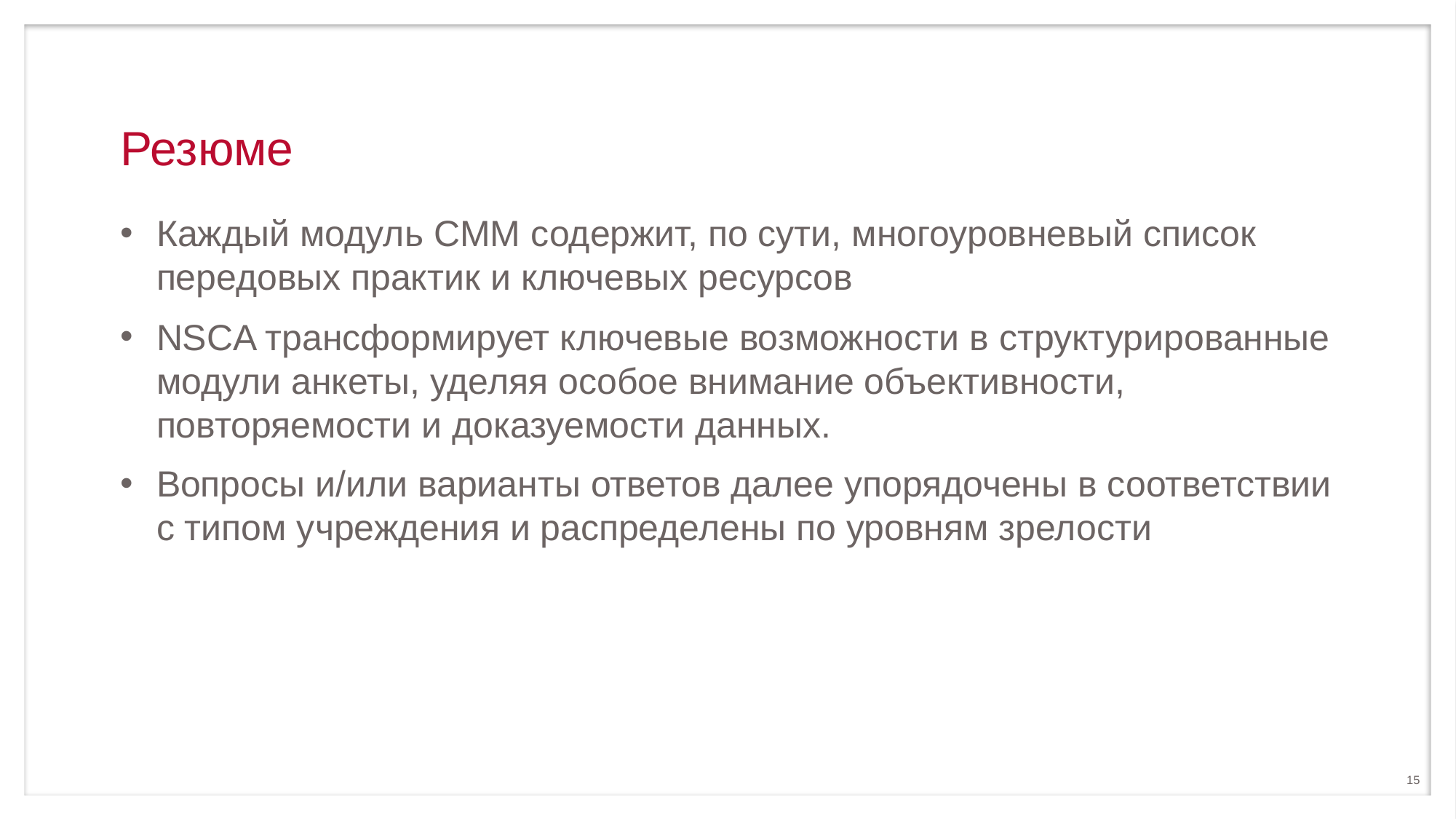

# Резюме
Каждый модуль CMM содержит, по сути, многоуровневый список передовых практик и ключевых ресурсов
NSCA трансформирует ключевые возможности в структурированные модули анкеты, уделяя особое внимание объективности, повторяемости и доказуемости данных.
Вопросы и/или варианты ответов далее упорядочены в соответствии с типом учреждения и распределены по уровням зрелости

15